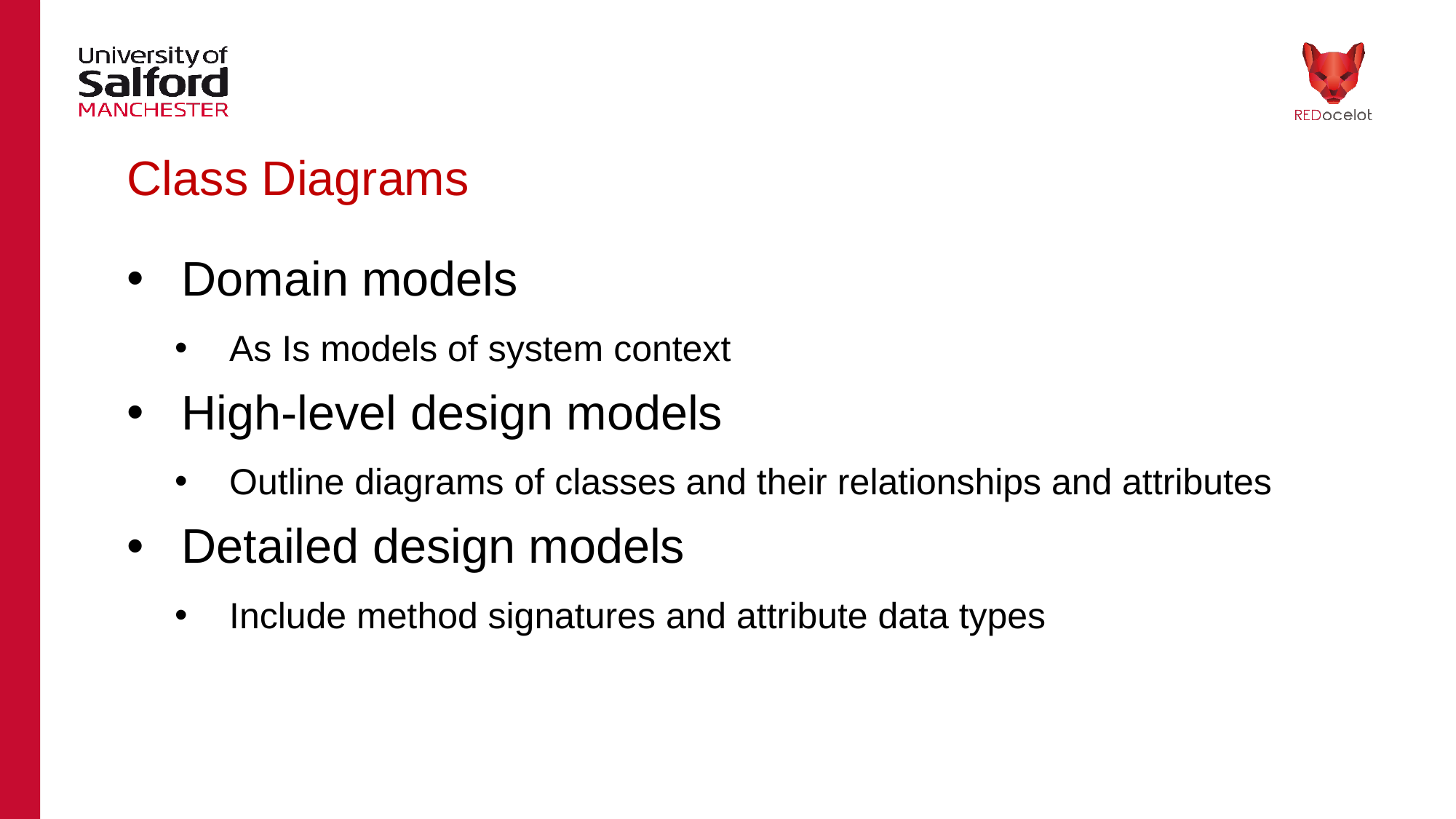

# Class Diagrams
Domain models
As Is models of system context
High-level design models
Outline diagrams of classes and their relationships and attributes
Detailed design models
Include method signatures and attribute data types